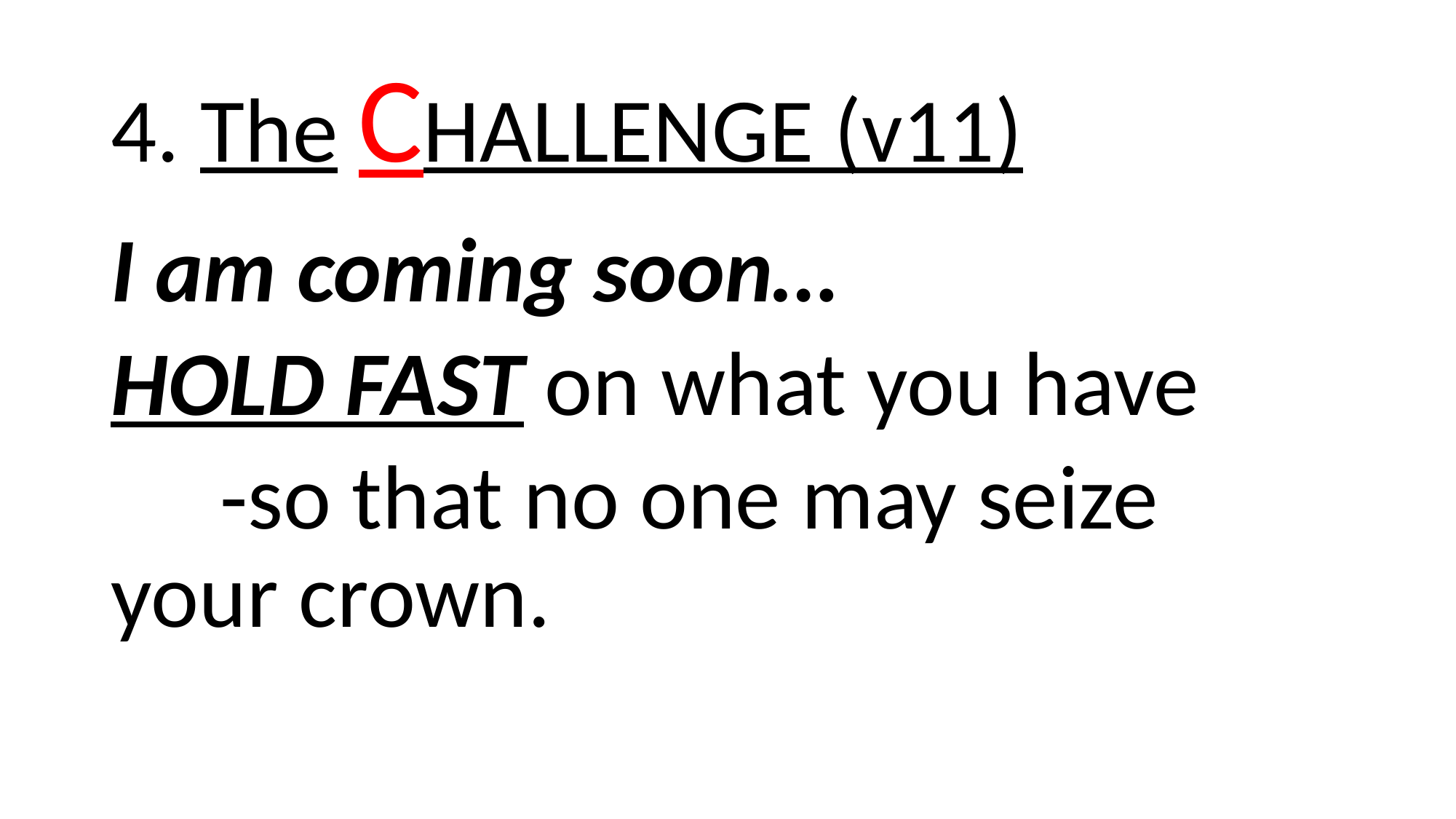

# 4. The CHALLENGE (v11)
I am coming soon…
HOLD FAST on what you have
	-so that no one may seize 	your crown.